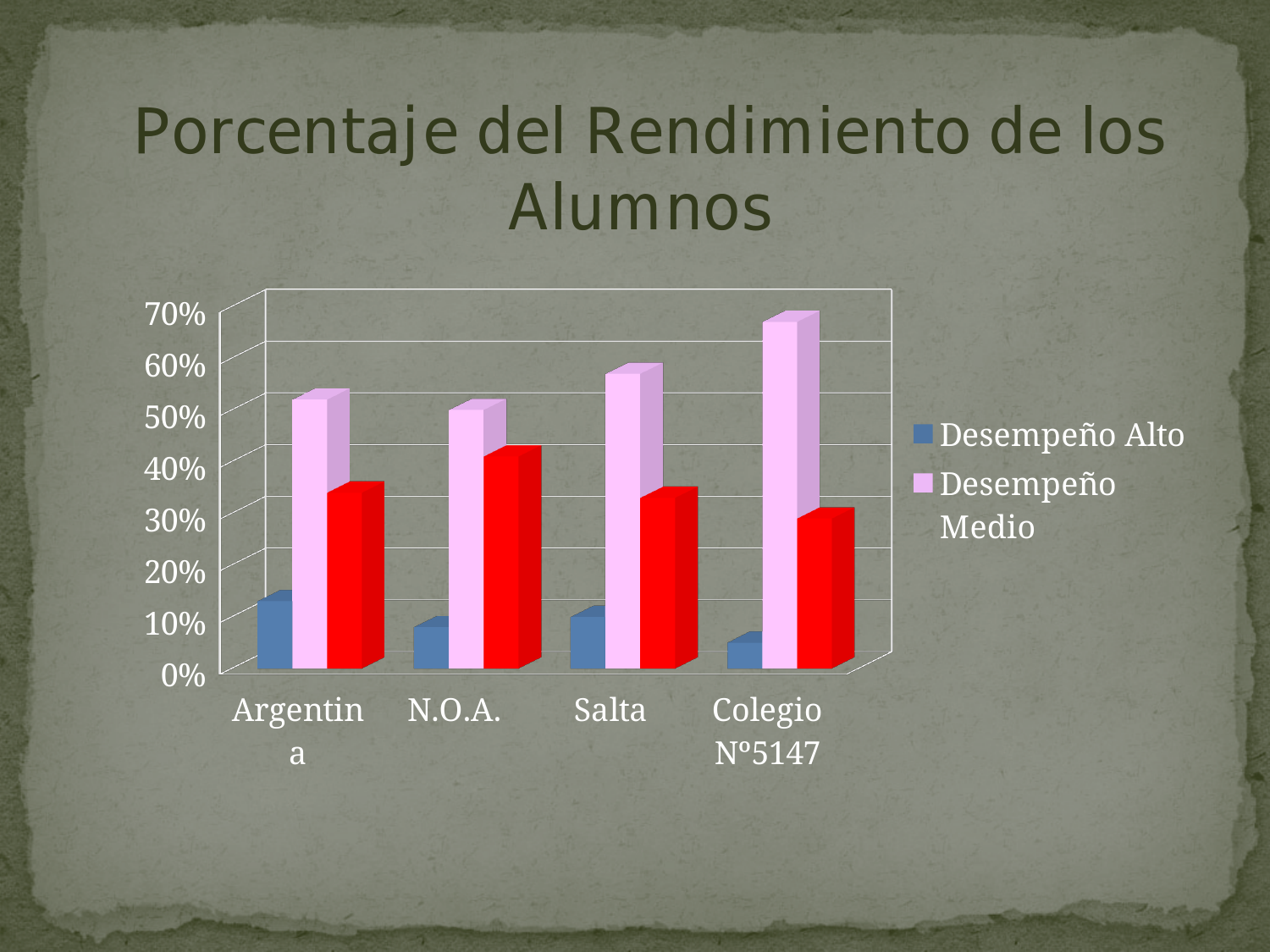

[unsupported chart]

# Porcentaje del Rendimiento de los Alumnos